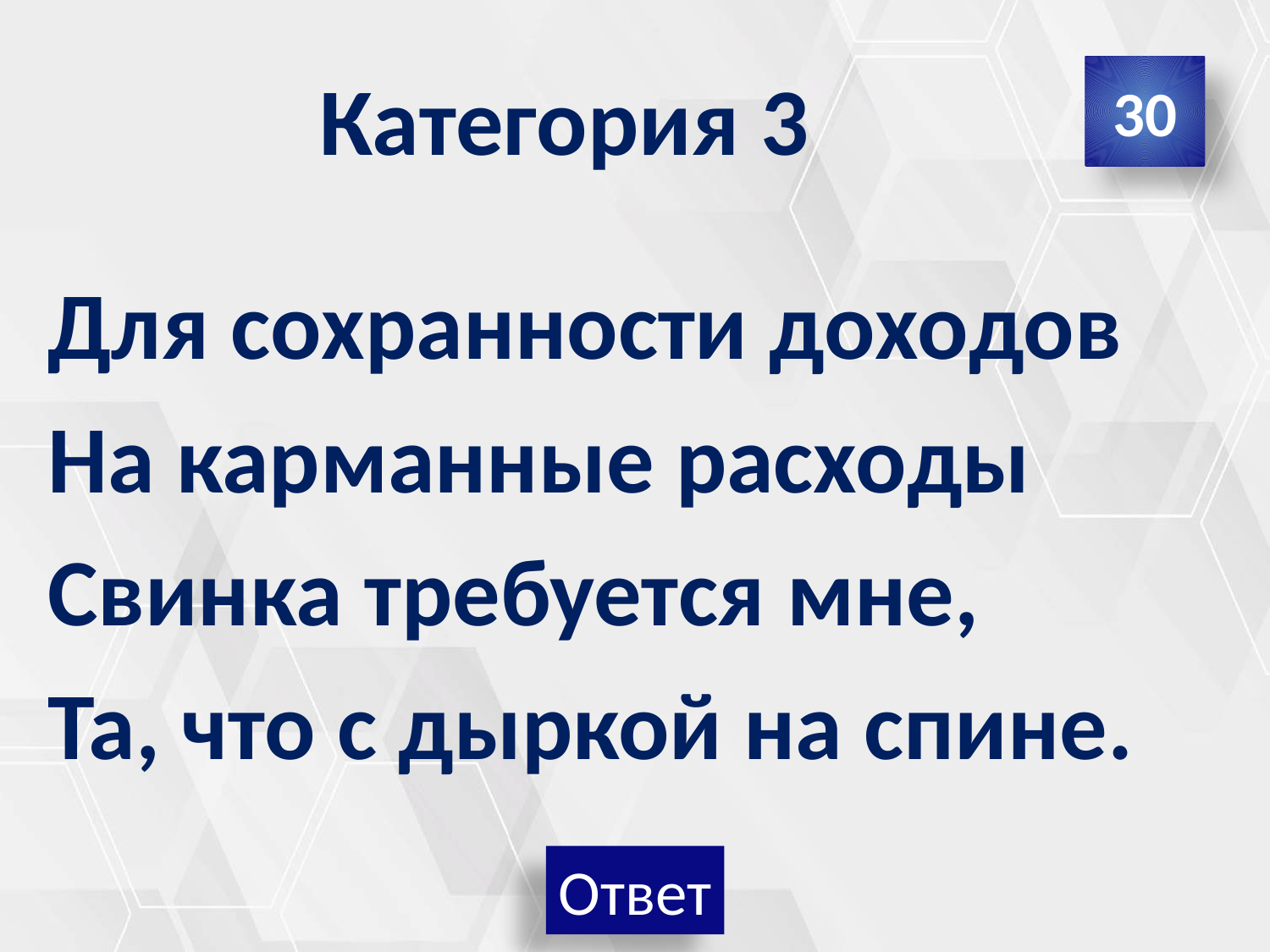

# Категория 3
30
Для сохранности доходов
На карманные расходы
Свинка требуется мне,
Та, что с дыркой на спине.